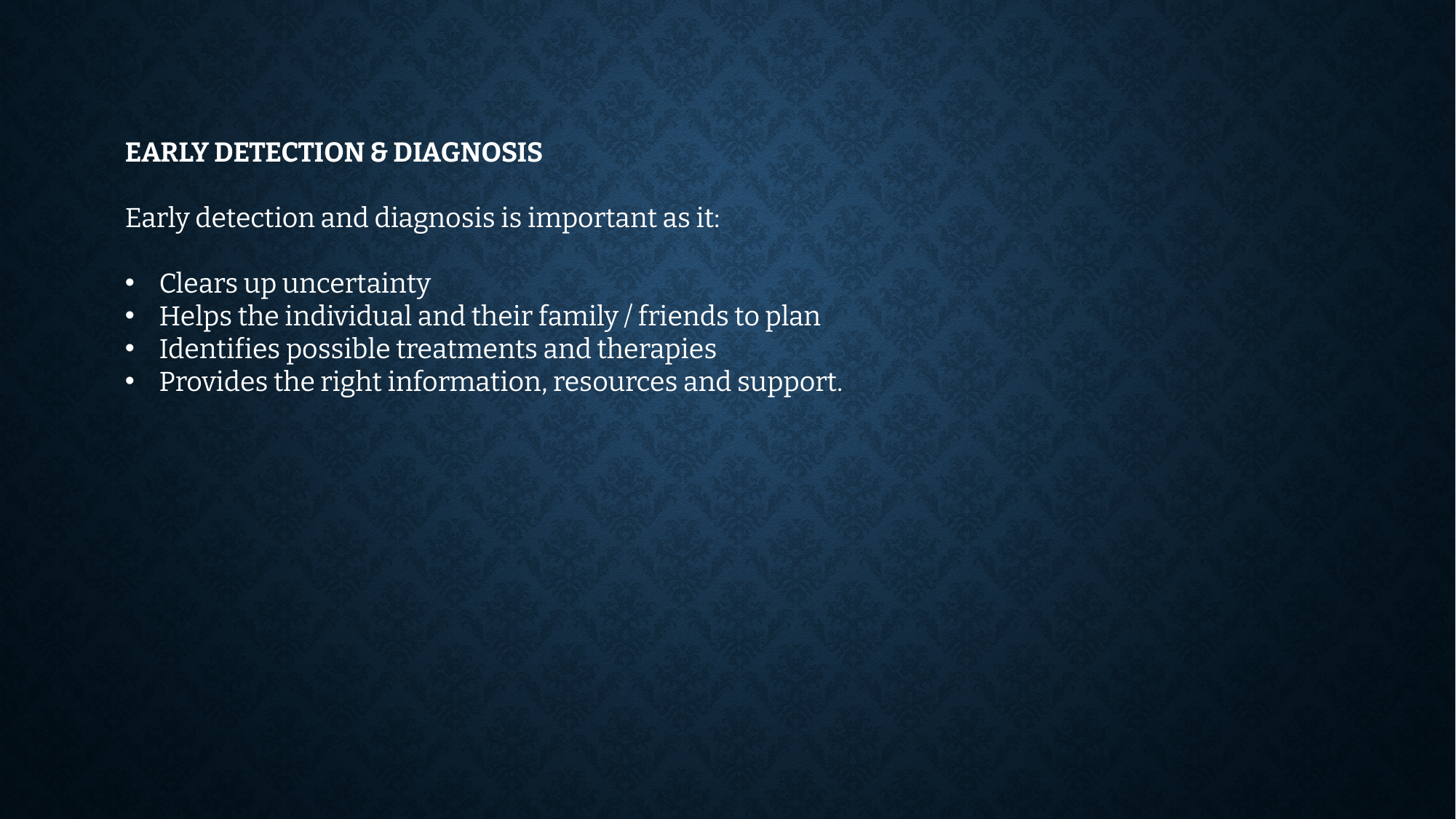

EARLY DETECTION & DIAGNOSIS

Early detection and diagnosis is important as it:

Clears up uncertainty
Helps the individual and their family / friends to plan
Identifies possible treatments and therapies
Provides the right information, resources and support.